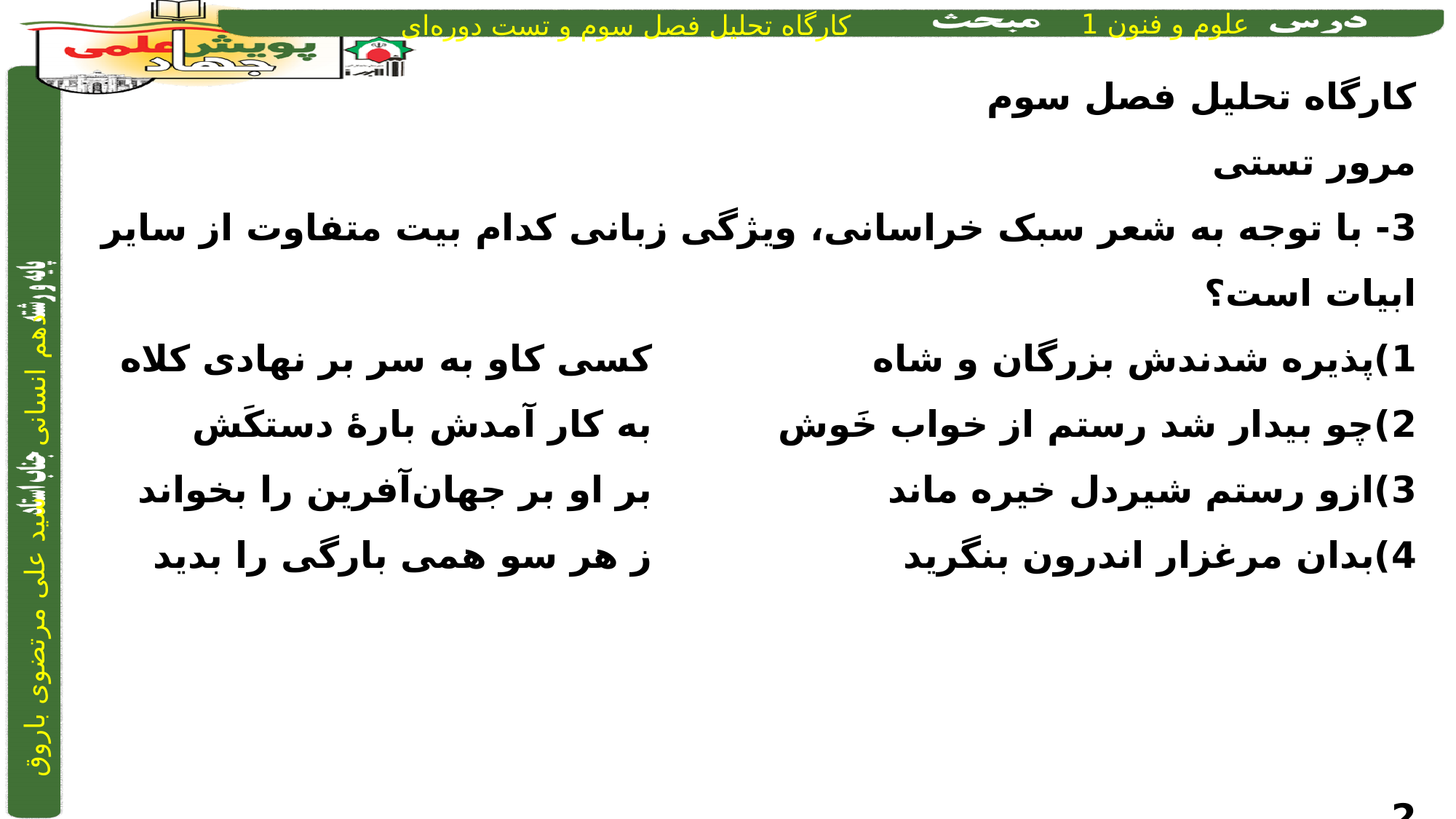

کارگاه تحلیل فصل سوم
مرور تستی
3- با توجه به شعر سبک خراسانی، ویژگی زبانی کدام بیت متفاوت از سایر ابیات است؟
1)پذیره شدندش بزرگان و شاه		 		کسی کاو به سر بر نهادی کلاه
2)چو بیدار شد رستم از خواب خَوش		 	به کار آمدش بارۀ دستکَش
3)ازو رستم شیردل خیره ماند		 		بر او بر جهان‌آفرین را بخواند
4)بدان مرغزار اندرون بنگرید		 		ز هر سو همی بارگی را بدید

2